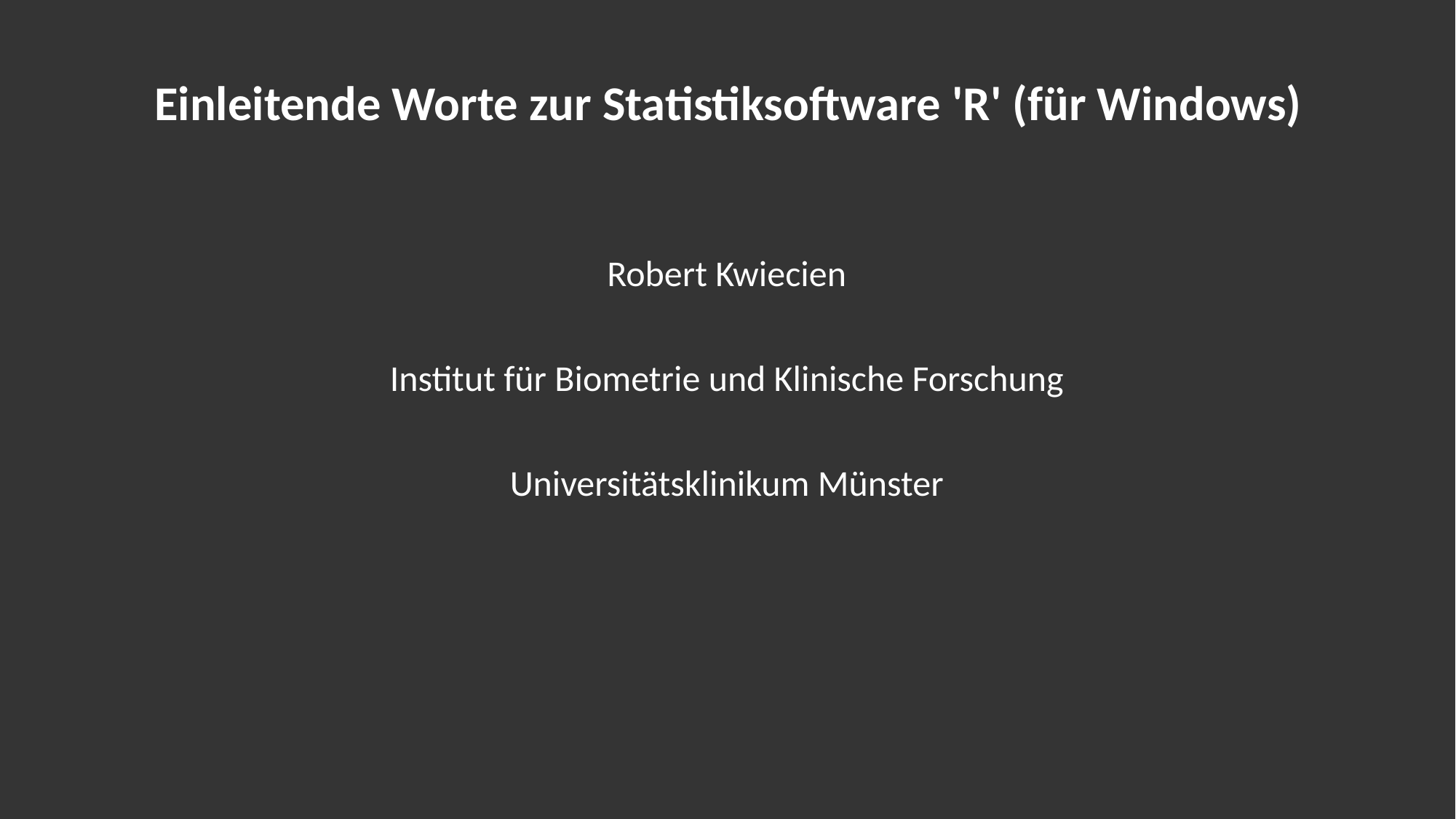

Einleitende Worte zur Statistiksoftware 'R' (für Windows)

Robert Kwiecien

Institut für Biometrie und Klinische Forschung
Universitätsklinikum Münster